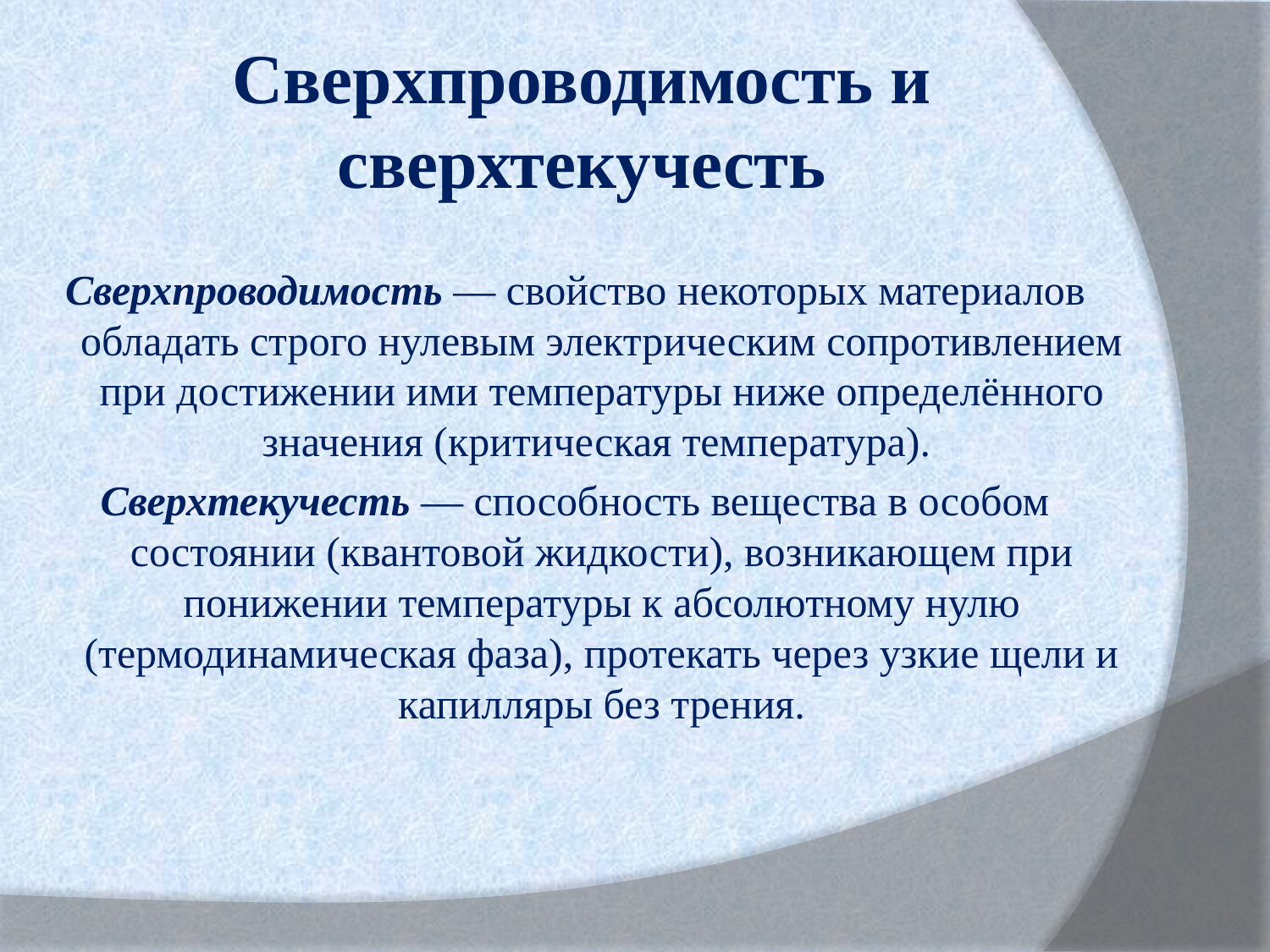

# Сверхпроводимость и сверхтекучесть
Сверхпроводимость — свойство некоторых материалов обладать строго нулевым электрическим сопротивлением при достижении ими температуры ниже определённого значения (критическая температура).
Сверхтекучесть — способность вещества в особом состоянии (квантовой жидкости), возникающем при понижении температуры к абсолютному нулю (термодинамическая фаза), протекать через узкие щели и капилляры без трения.